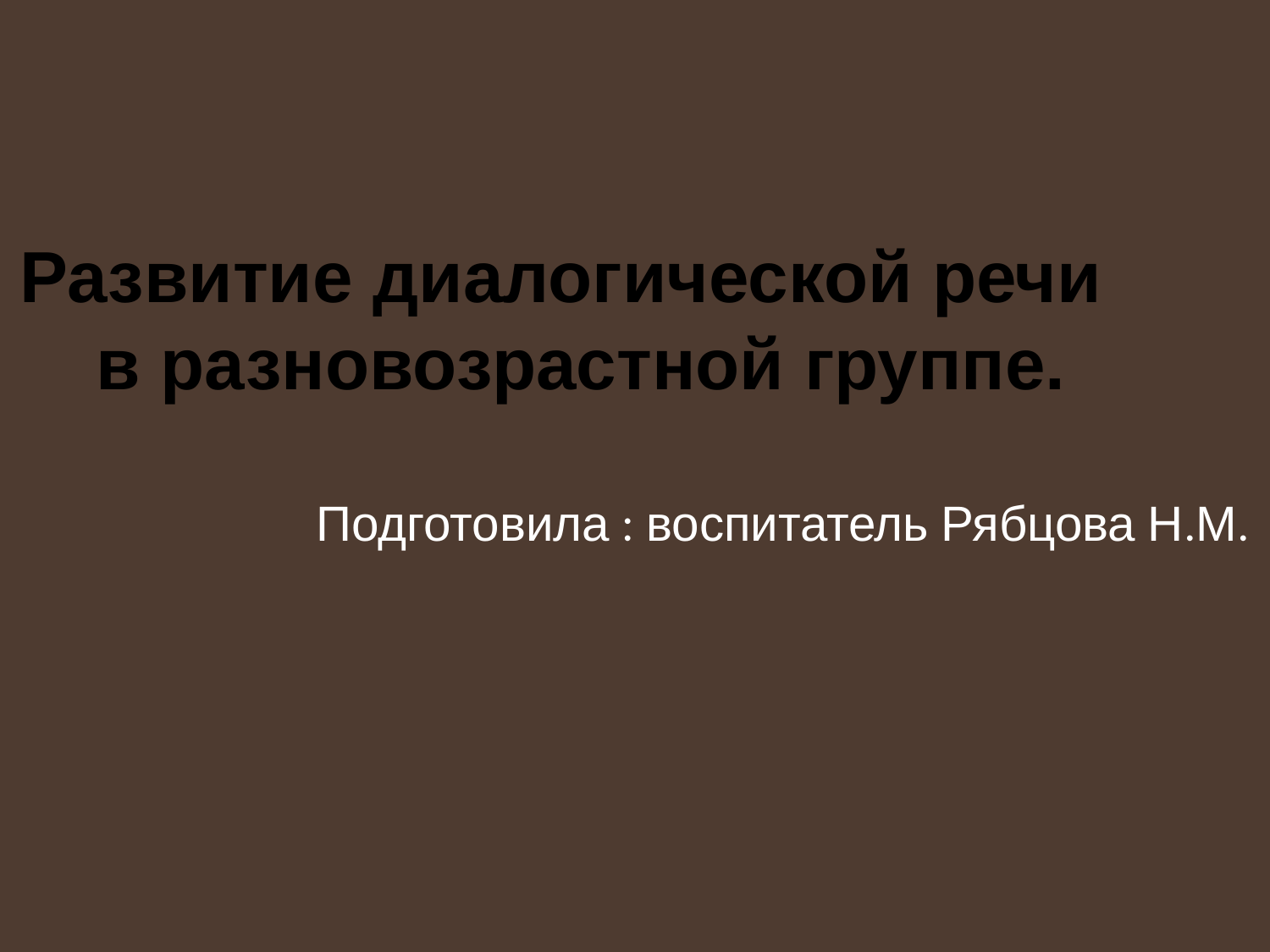

Развитие диалогической речи
 в разновозрастной группе.
Подготовила : воспитатель Рябцова Н.М.